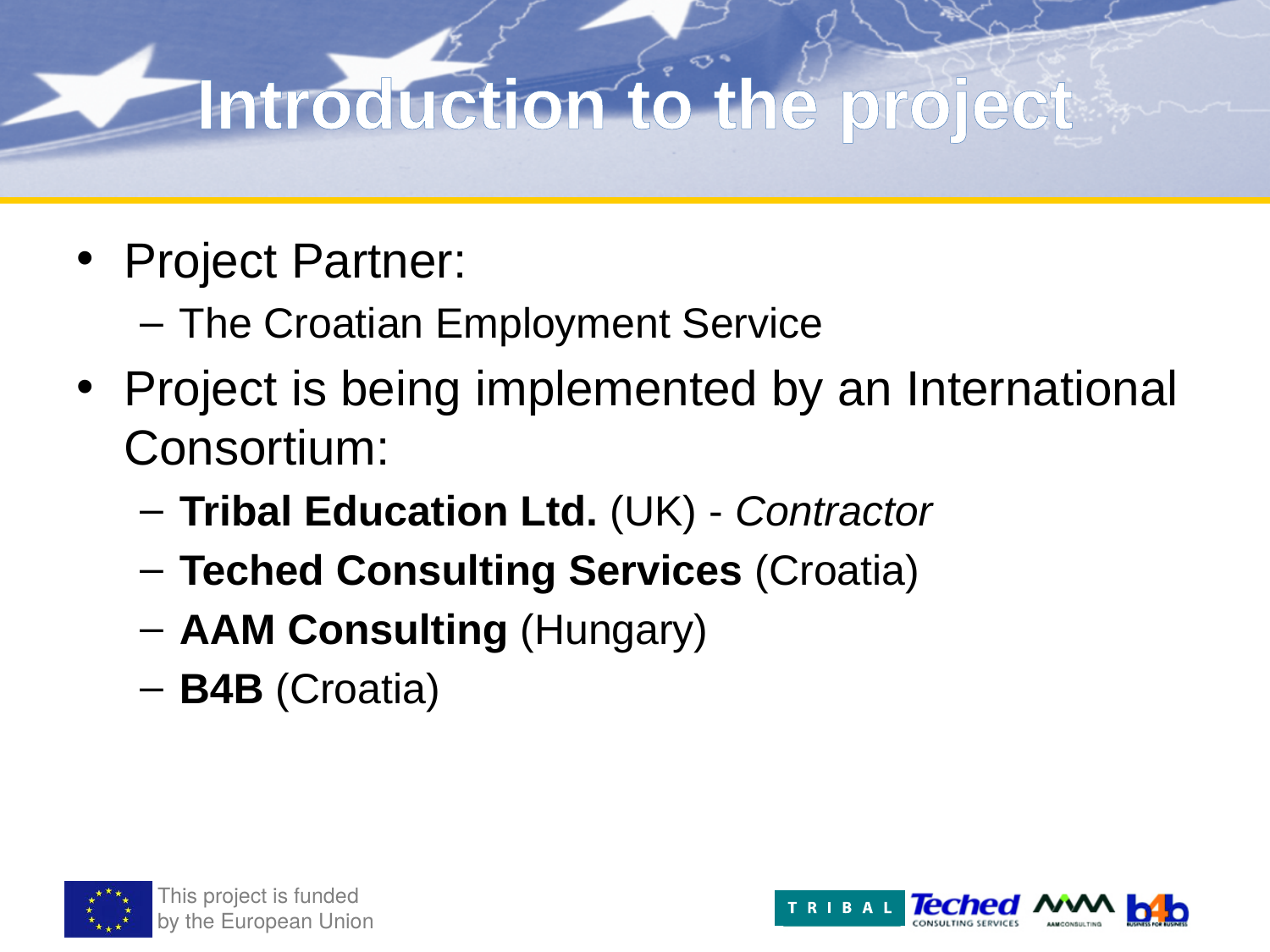

# Introduction to the project
Project Partner:
The Croatian Employment Service
Project is being implemented by an International Consortium:
Tribal Education Ltd. (UK) - Contractor
Teched Consulting Services (Croatia)
AAM Consulting (Hungary)
B4B (Croatia)